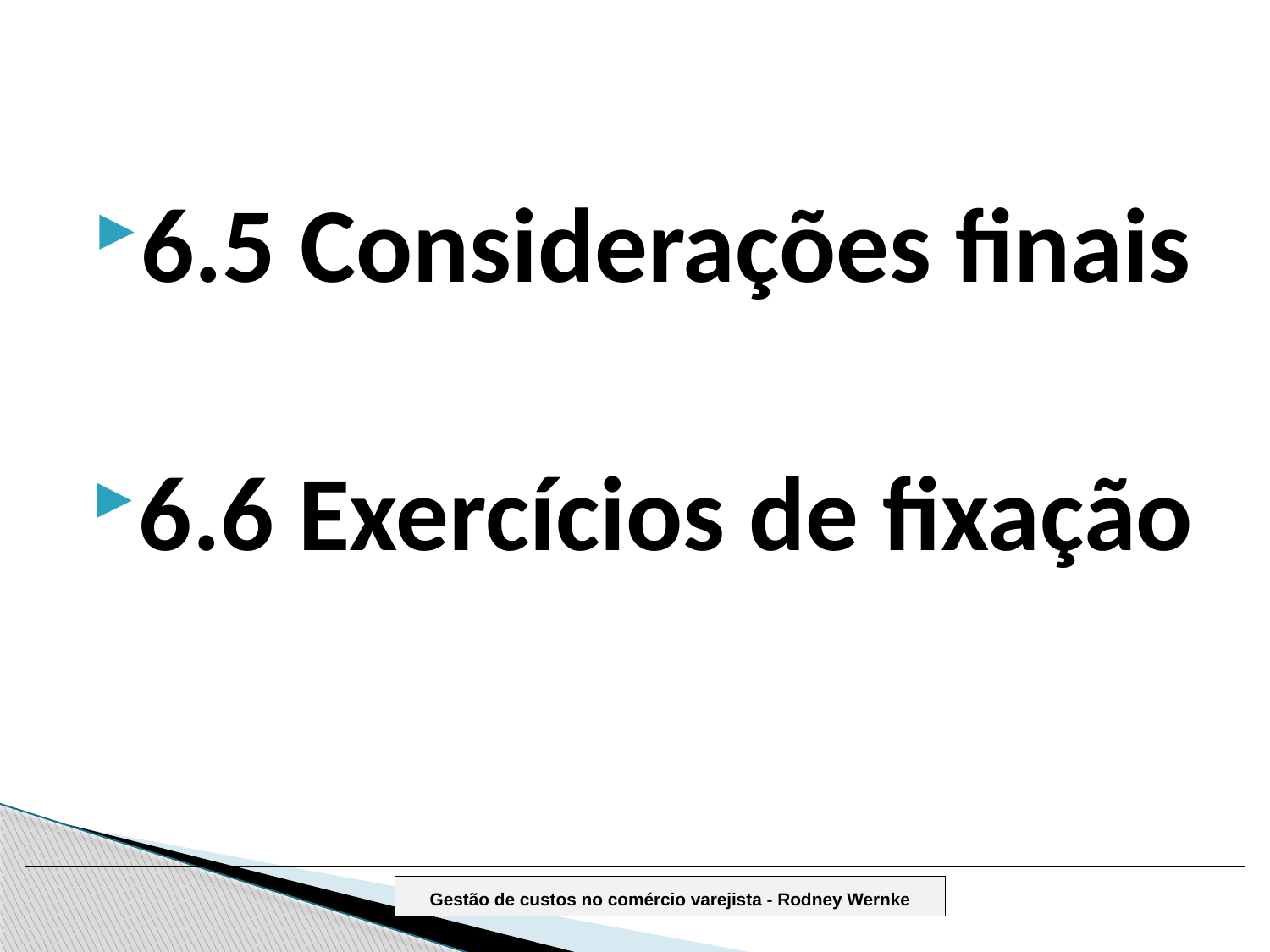

6.5 Considerações finais

6.6 Exercícios de fixação

Gestão de custos no comércio varejista - Rodney Wernke